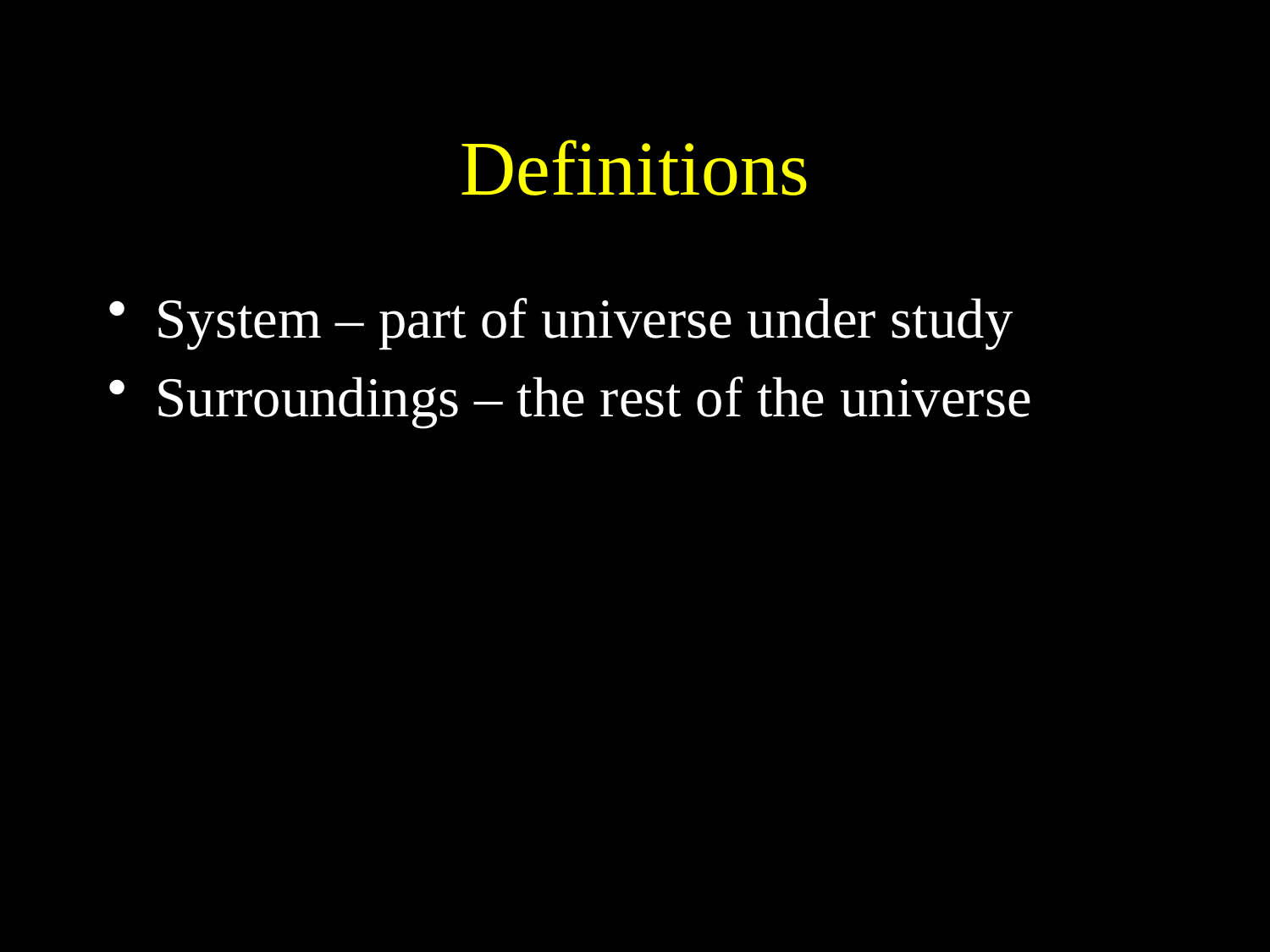

# Definitions
System – part of universe under study
Surroundings – the rest of the universe